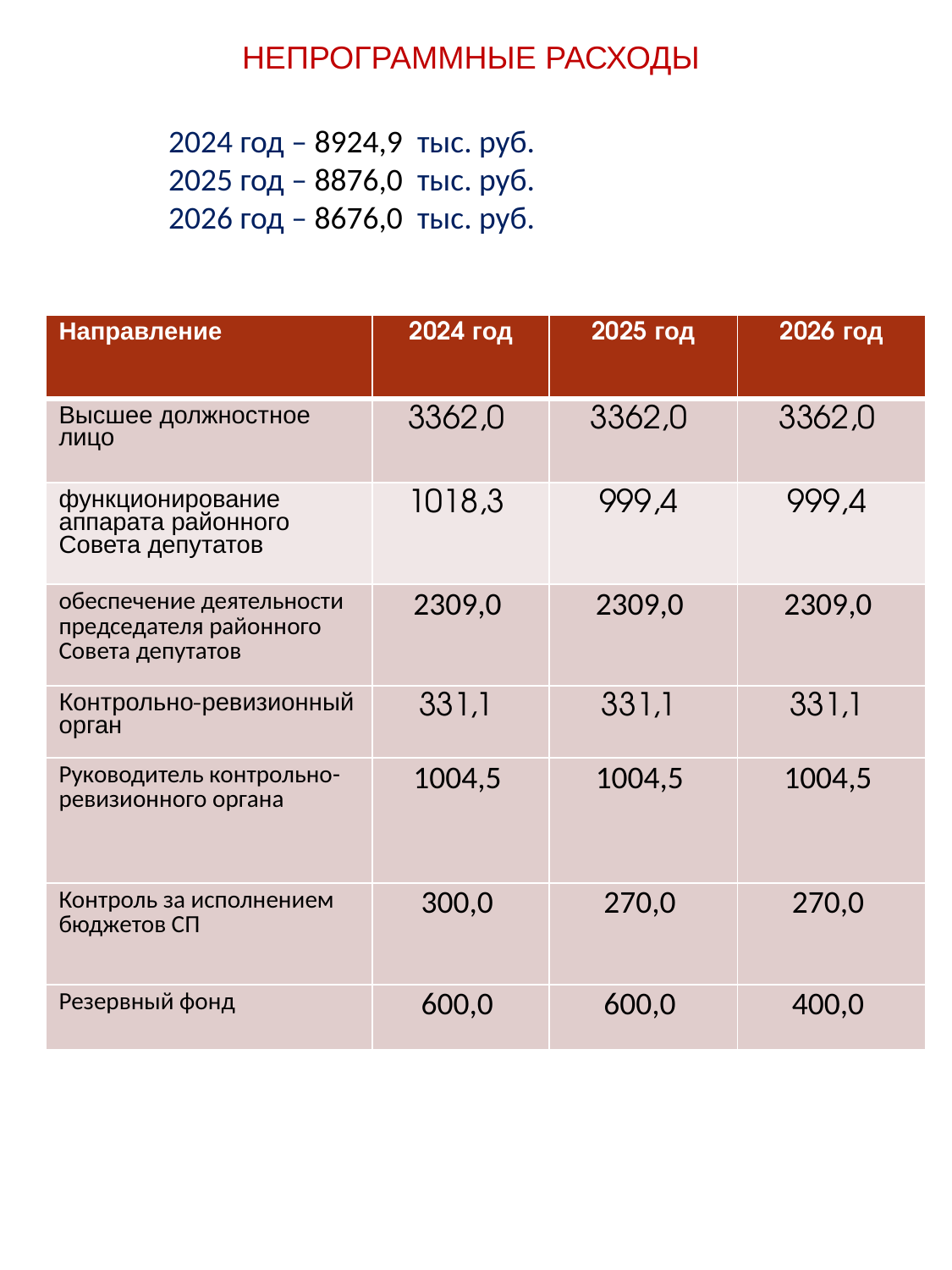

# НЕПРОГРАММНЫЕ РАСХОДЫ
2024 год – 8924,9  тыс. руб.
2025 год – 8876,0  тыс. руб.
2026 год – 8676,0  тыс. руб.
| Направление | 2024 год | 2025 год | 2026 год |
| --- | --- | --- | --- |
| Высшее должностное лицо | 3362,0 | 3362,0 | 3362,0 |
| функционирование аппарата районного Совета депутатов | 1018,3 | 999,4 | 999,4 |
| обеспечение деятельности председателя районного Совета депутатов | 2309,0 | 2309,0 | 2309,0 |
| Контрольно-ревизионный орган | 331,1 | 331,1 | 331,1 |
| Руководитель контрольно-ревизионного органа | 1004,5 | 1004,5 | 1004,5 |
| Контроль за исполнением бюджетов СП | 300,0 | 270,0 | 270,0 |
| Резервный фонд | 600,0 | 600,0 | 400,0 |
22